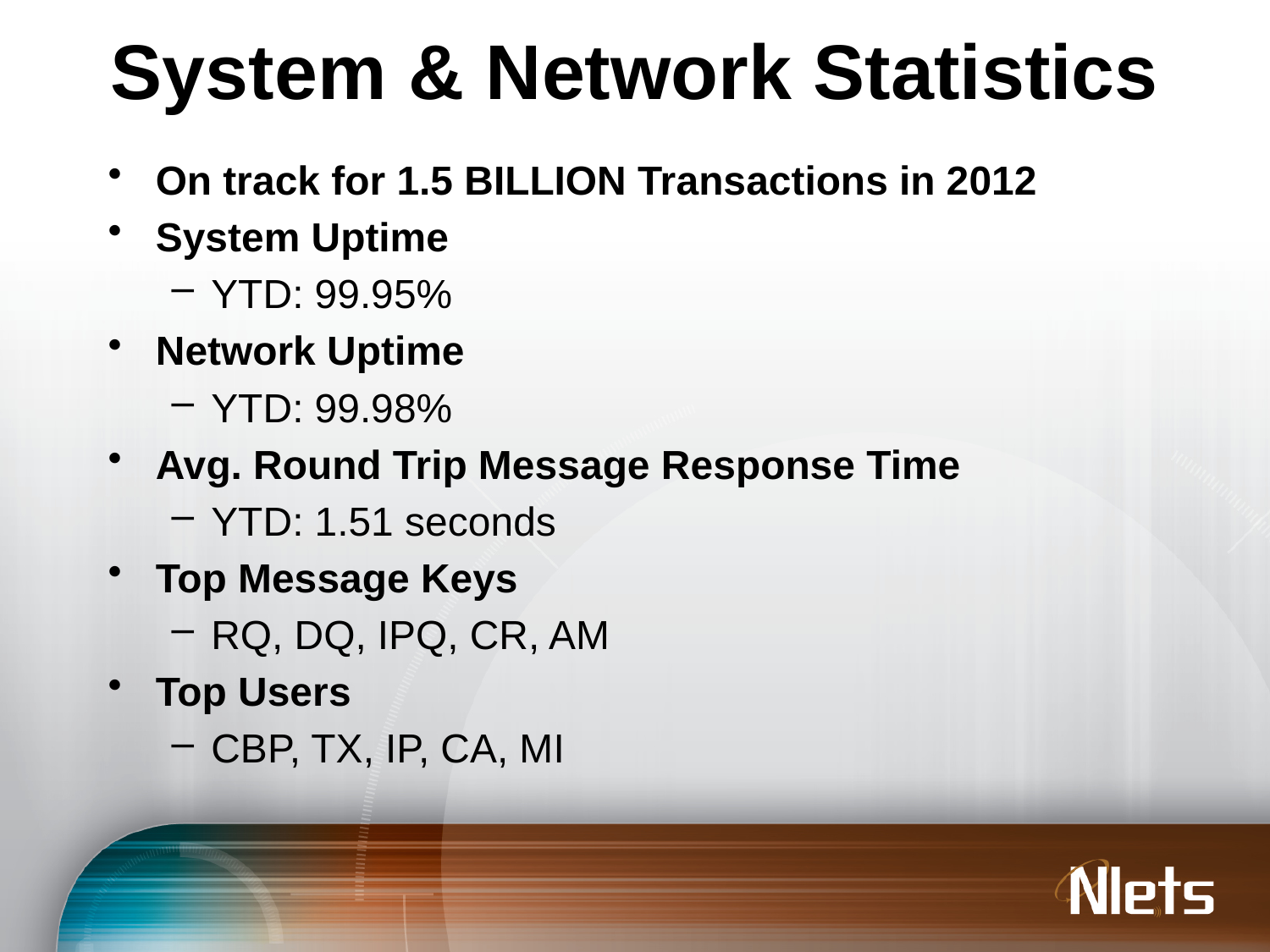

# System & Network Statistics
On track for 1.5 BILLION Transactions in 2012
System Uptime
YTD: 99.95%
Network Uptime
YTD: 99.98%
Avg. Round Trip Message Response Time
YTD: 1.51 seconds
Top Message Keys
RQ, DQ, IPQ, CR, AM
Top Users
CBP, TX, IP, CA, MI